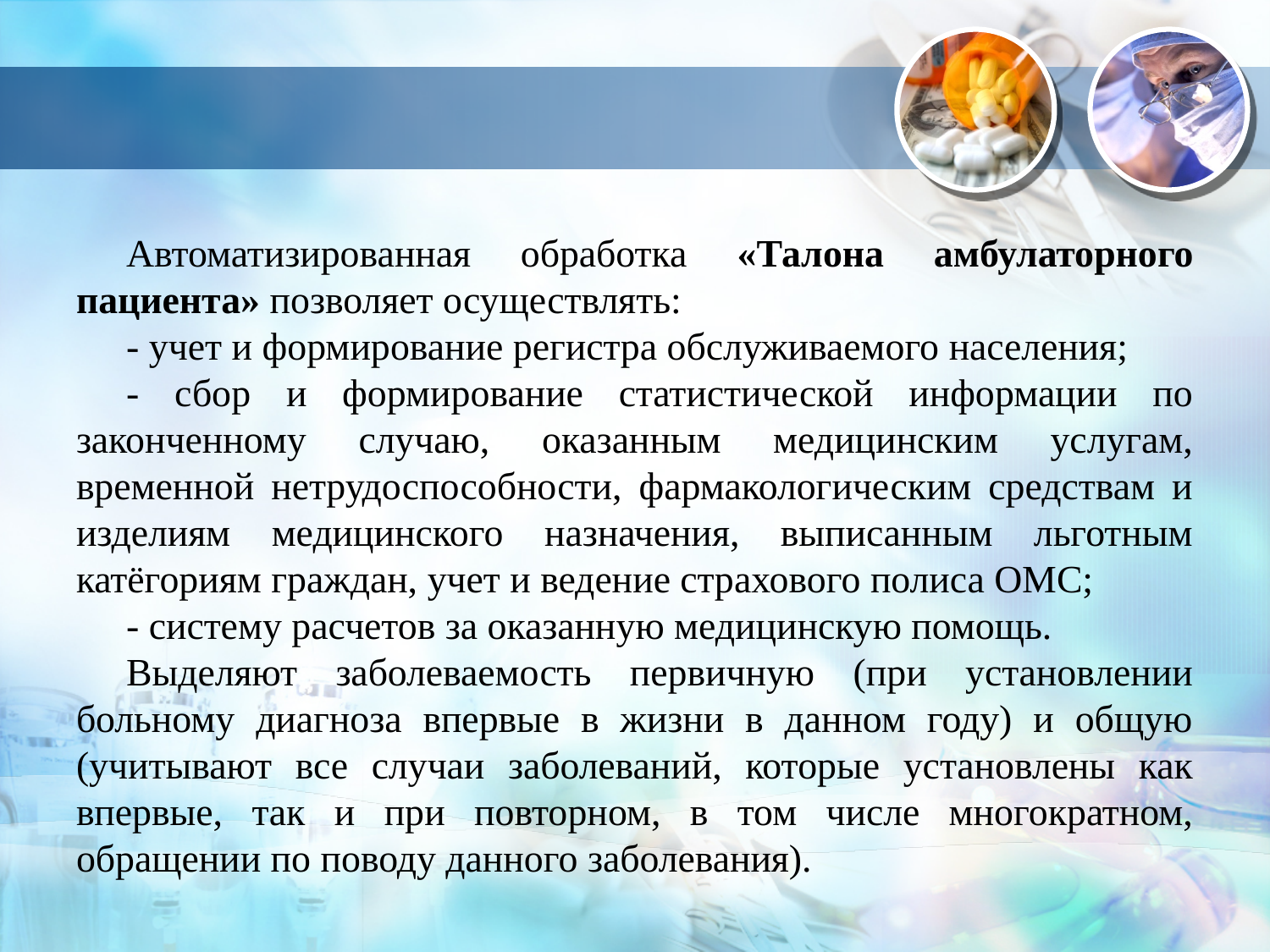

#
Автоматизированная обработка «Талона амбулаторного пациента» позволяет осуществлять:
- учет и формирование регистра обслуживаемого населения;
- сбор и формирование статистической информации по законченному случаю, оказанным медицинским услугам, временной нетрудоспособности, фармакологическим средствам и изделиям медицинского назначения, выписанным льготным катёгориям граждан, учет и ведение страхового полиса ОМС;
- систему расчетов за оказанную медицинскую помощь.
Выделяют заболеваемость первичную (при установлении больному диагноза впервые в жизни в данном году) и общую (учитывают все случаи заболеваний, которые установлены как впервые, так и при повторном, в том числе многократном, обращении по поводу данного заболевания).